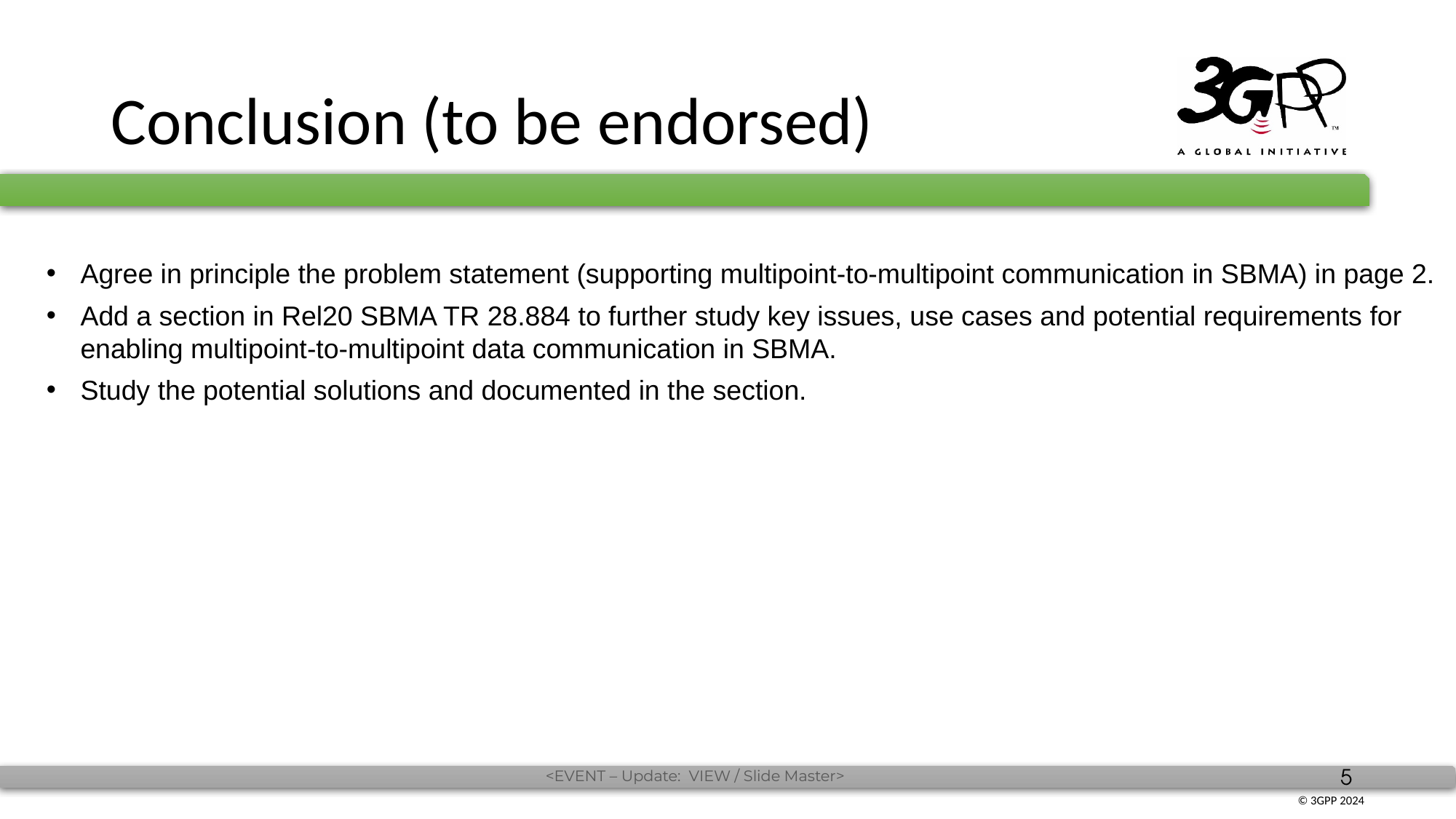

# Conclusion (to be endorsed)
Agree in principle the problem statement (supporting multipoint-to-multipoint communication in SBMA) in page 2.
Add a section in Rel20 SBMA TR 28.884 to further study key issues, use cases and potential requirements for enabling multipoint-to-multipoint data communication in SBMA.
Study the potential solutions and documented in the section.